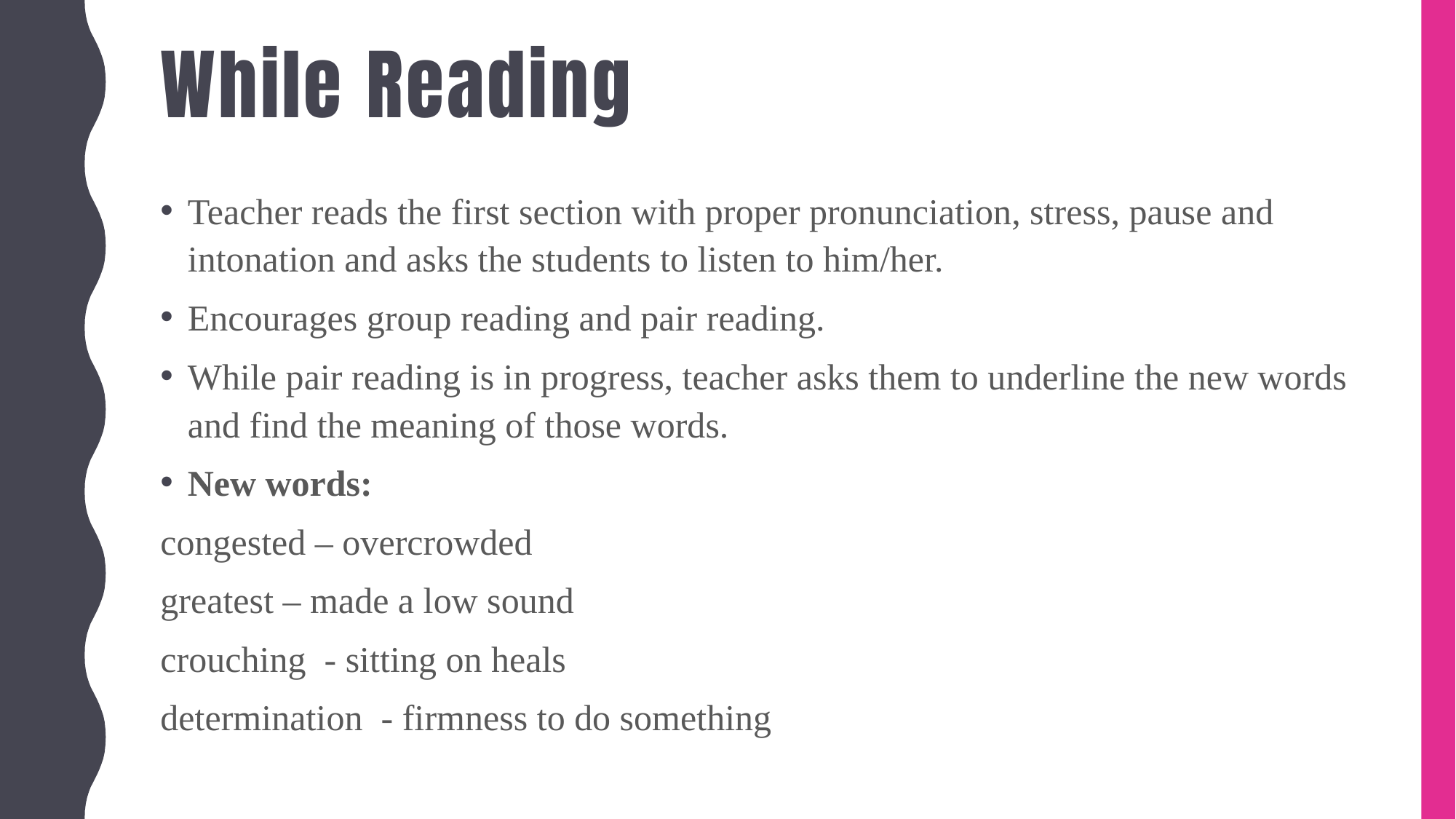

# While Reading
Teacher reads the first section with proper pronunciation, stress, pause and intonation and asks the students to listen to him/her.
Encourages group reading and pair reading.
While pair reading is in progress, teacher asks them to underline the new words and find the meaning of those words.
New words:
congested – overcrowded
greatest – made a low sound
crouching  - sitting on heals
determination  - firmness to do something